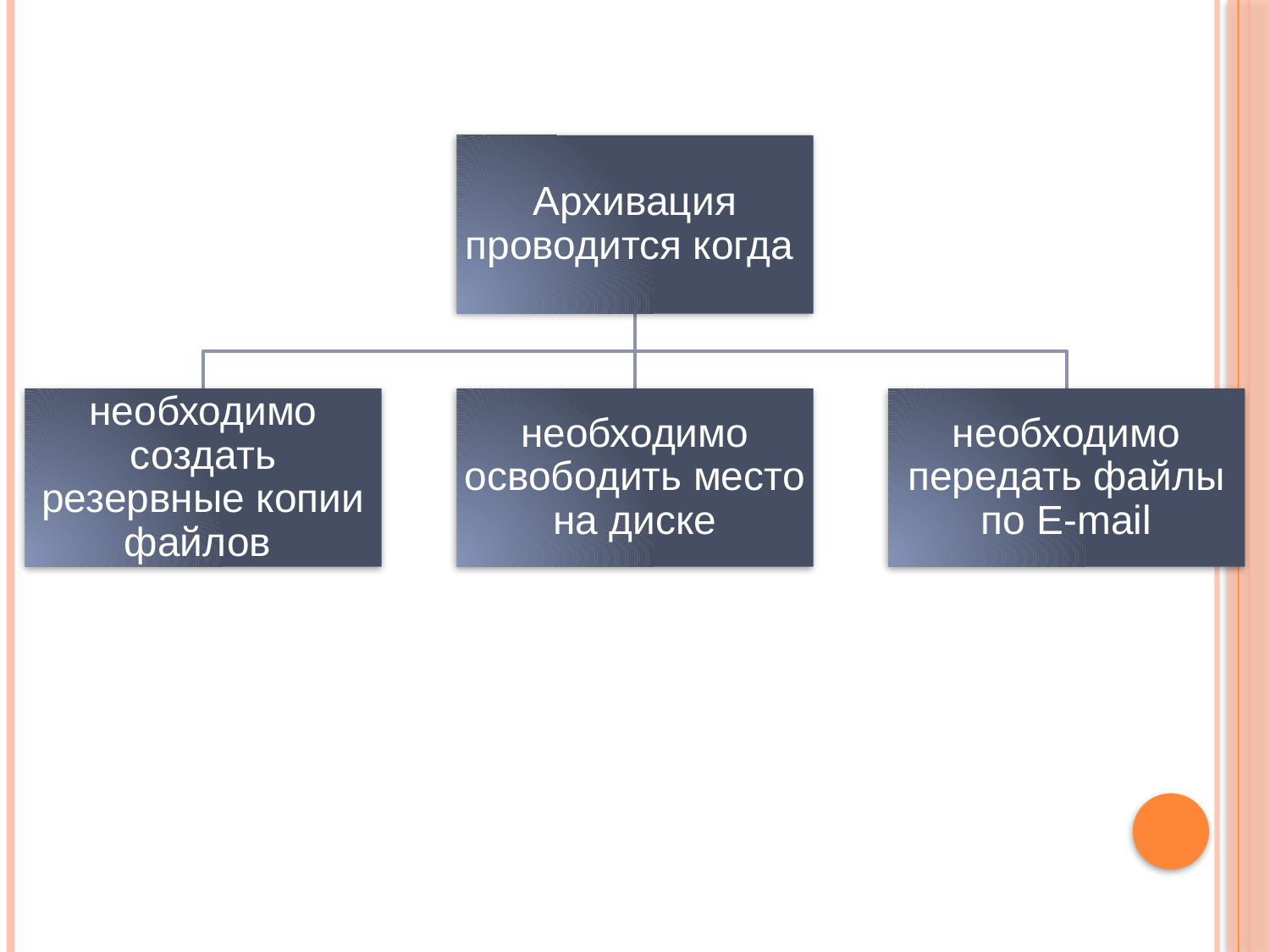

Архивация проводится когда
необходимо создать резервные копии файлов
необходимо освободить место на диске
необходимо передать файлы по E-mail